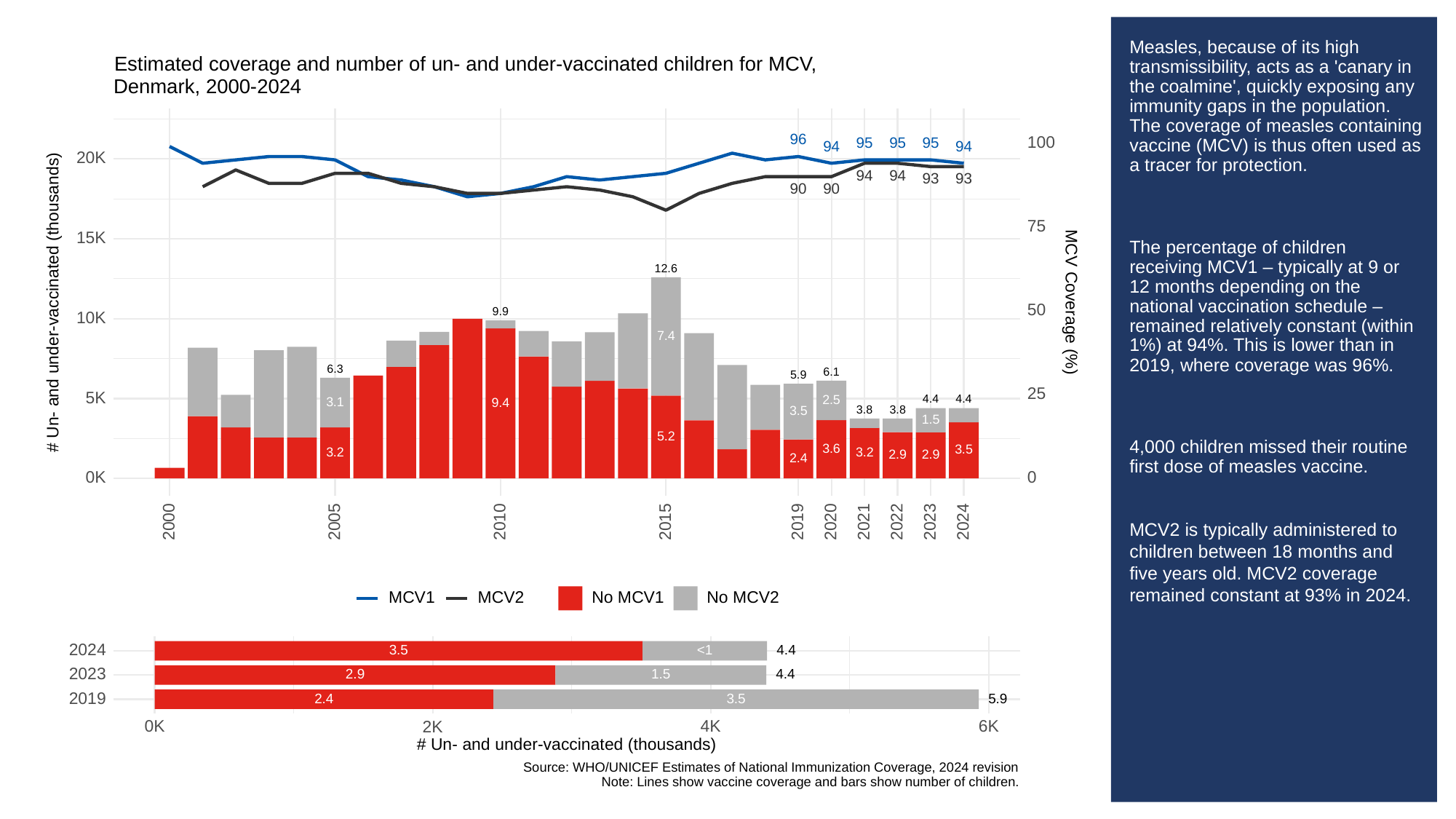

# Measles, because of its high transmissibility, acts as a 'canary in the coalmine', quickly exposing any immunity gaps in the population. The coverage of measles containing vaccine (MCV) is thus often used as a tracer for protection.

The percentage of children receiving MCV1 – typically at 9 or 12 months depending on the national vaccination schedule – remained relatively constant (within 1%) at 94%. This is lower than in 2019, where coverage was 96%.

4,000 children missed their routine first dose of measles vaccine.

MCV2 is typically administered to children between 18 months and five years old. MCV2 coverage remained constant at 93% in 2024.

Estimated coverage and number of un- and under-vaccinated children for MCV,
Denmark, 2000-2024

96
100
95
95
95
94
94

20K

94
94
93
93
90
90

75
15K

12.6

# Un- and under-vaccinated (thousands)
MCV Coverage (%)
50
9.9
10K

7.4

6.3

6.1
5.9

25
5K

2.5
4.4

4.4
3.1

9.4
3.8
3.8
3.5

1.5

5.2

3.6
3.5
3.2
3.2

2.9
2.9
2.4

0K
0

2023
2000
2005
2010
2015
2019
2020
2021
2022
2024

MCV1
MCV2
No MCV1
No MCV2

2024
3.5
<1
4.4

2023
2.9
1.5
4.4

2019
3.5
5.9
2.4

0K
6K
2K
4K
# Un- and under-vaccinated (thousands)
Source: WHO/UNICEF Estimates of National Immunization Coverage, 2024 revision
Note: Lines show vaccine coverage and bars show number of children.